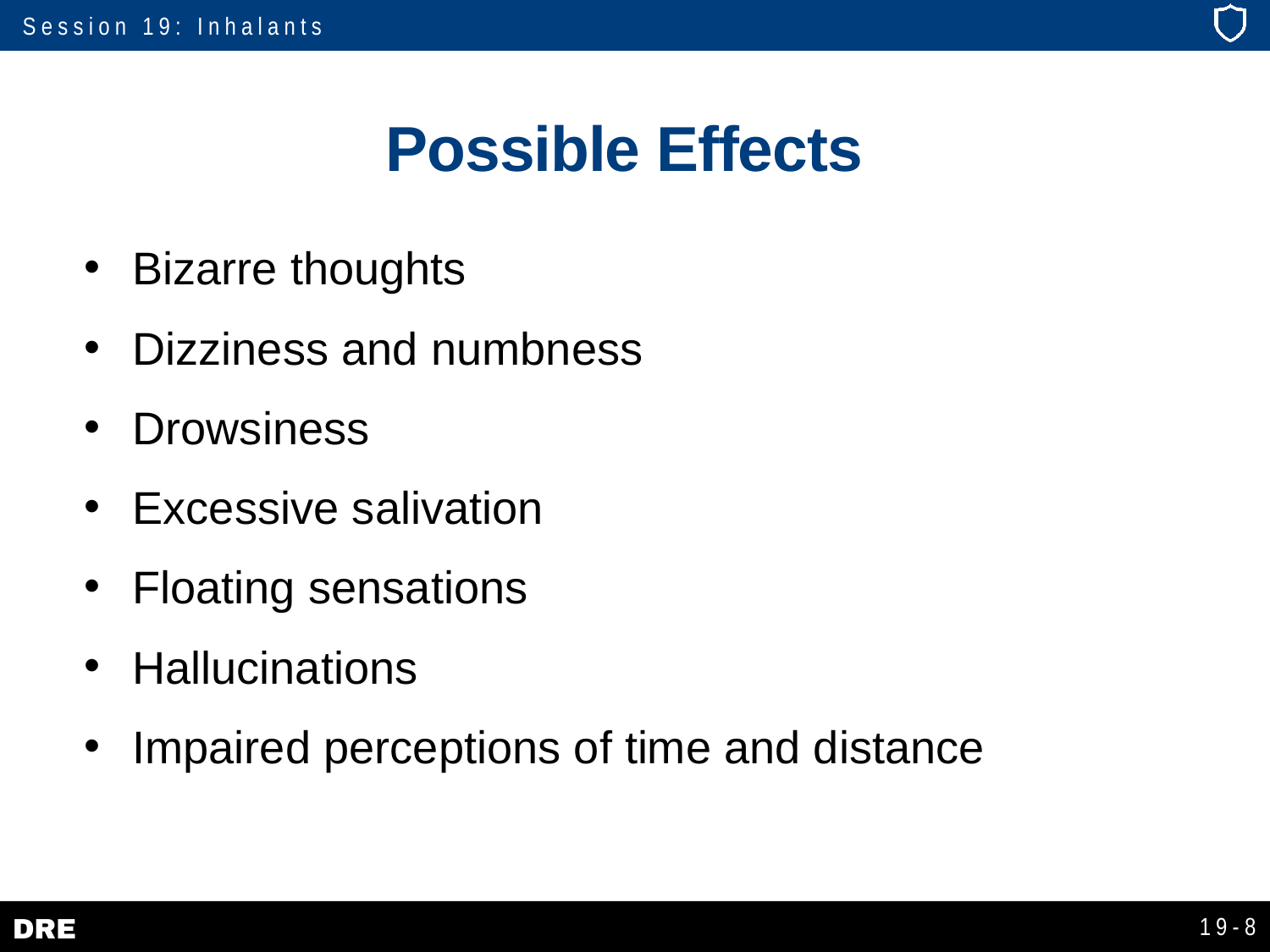

# Possible Effects
Bizarre thoughts
Dizziness and numbness
Drowsiness
Excessive salivation
Floating sensations
Hallucinations
Impaired perceptions of time and distance
19-8